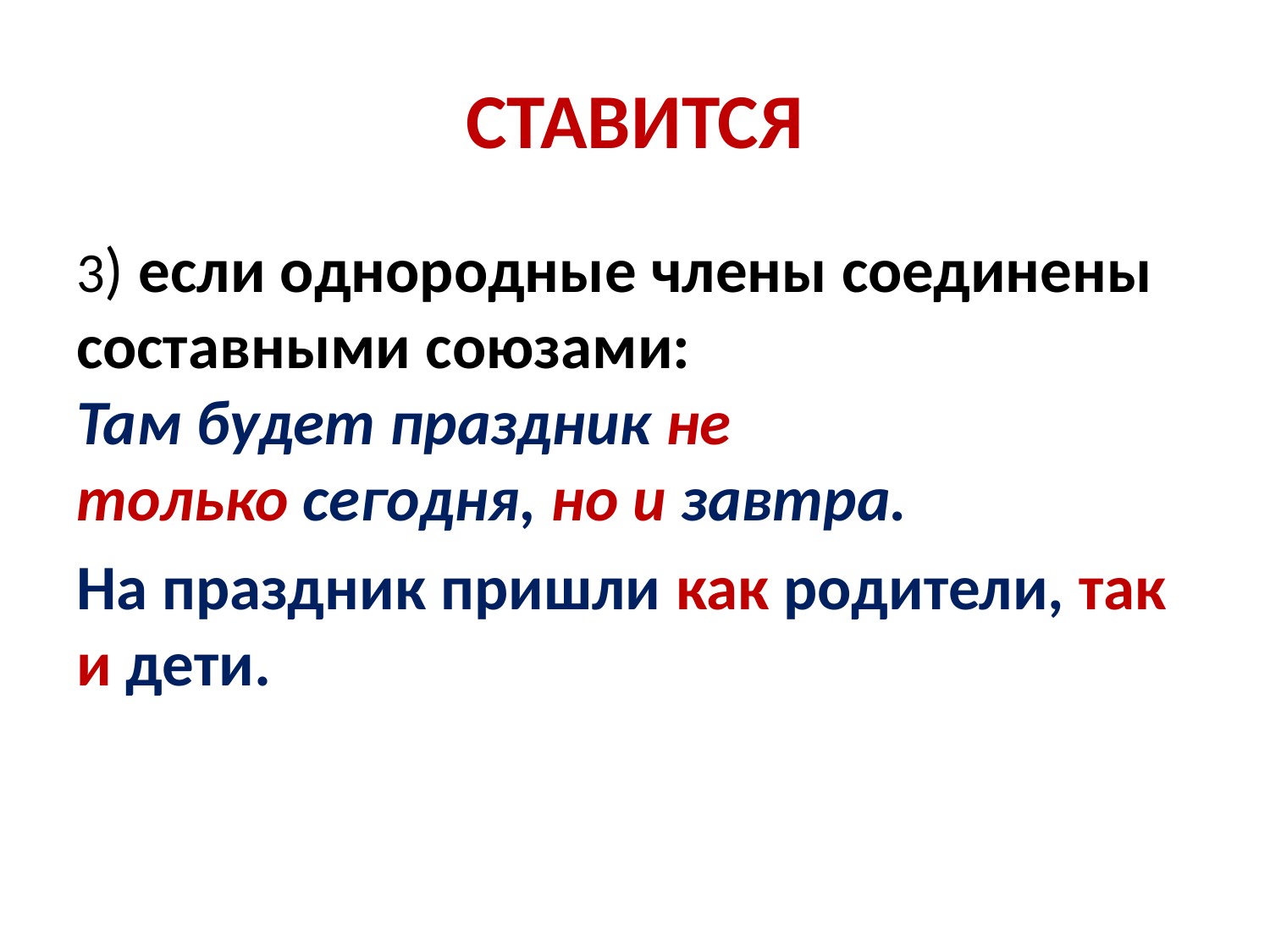

# СТАВИТСЯ
3) если однородные члены соединены составными союзами:
Там будет праздник не только сегодня, но и завтра.
На праздник пришли как родители, так и дети.